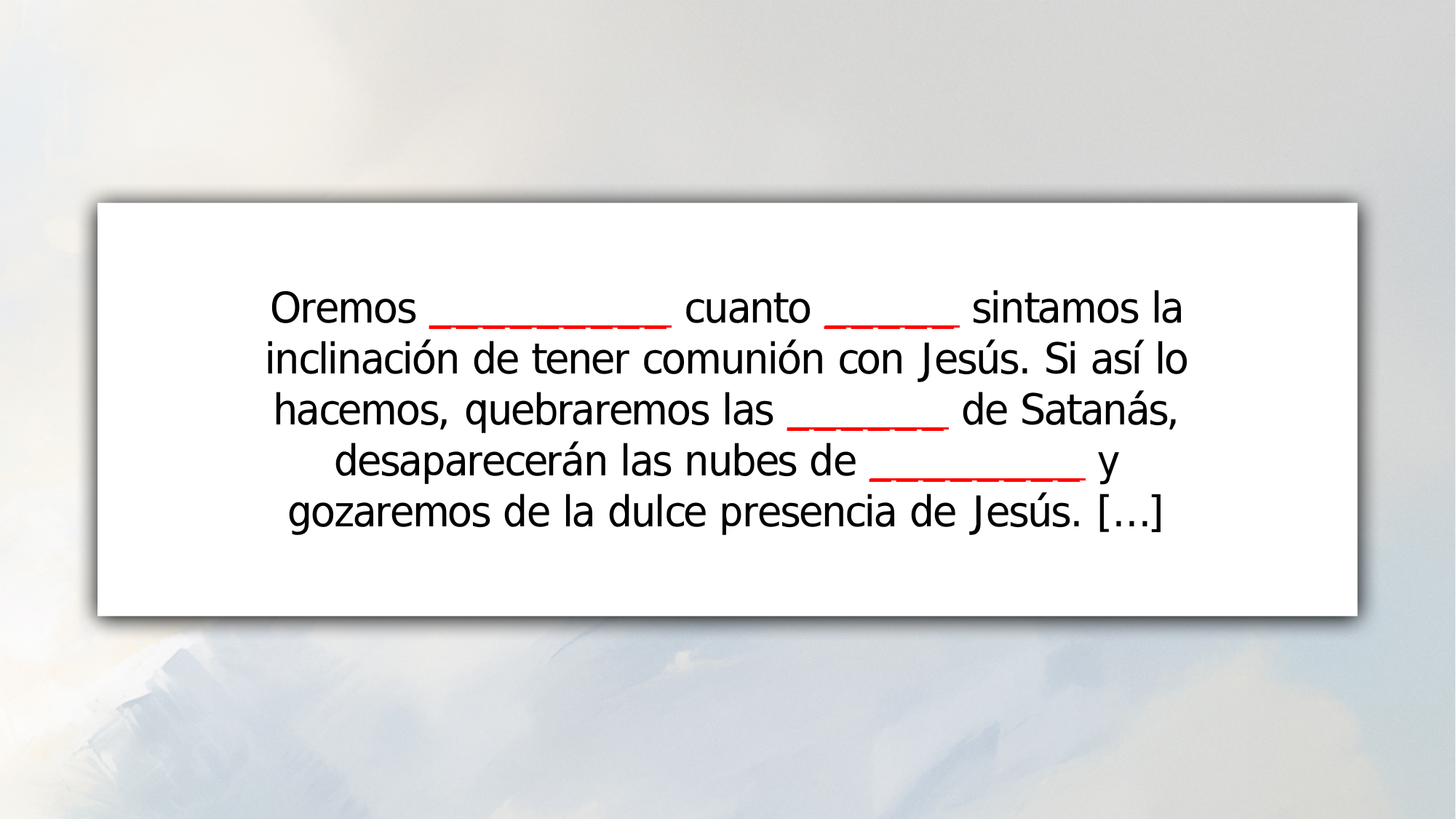

Oremos _________ cuanto _____ sintamos la inclinación de tener comunión con Jesús. Si así lo hacemos, quebraremos las ______ de Satanás, desaparecerán las nubes de ________ y gozaremos de la dulce presencia de Jesús. [...]